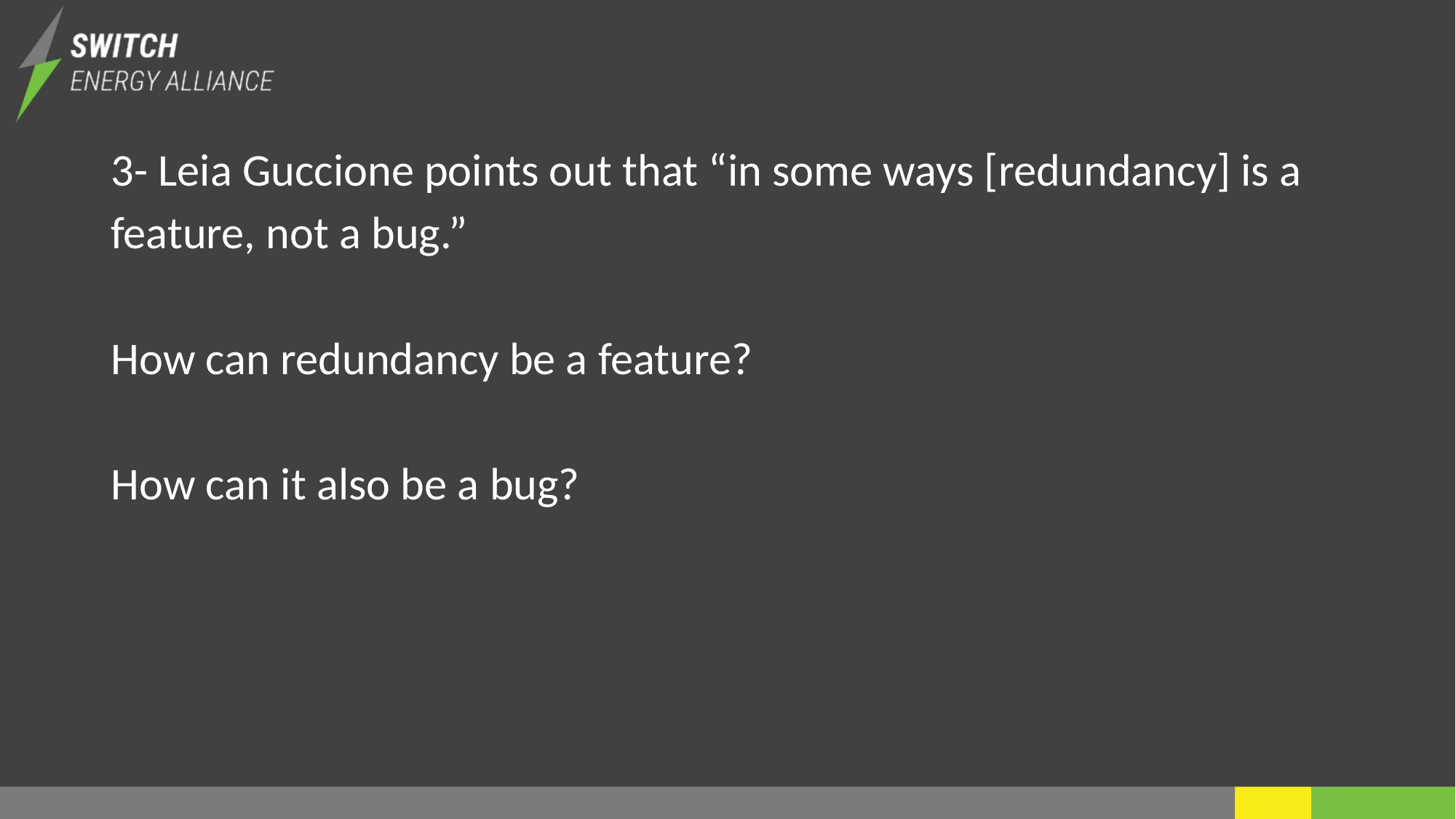

3- Leia Guccione points out that “in some ways [redundancy] is a feature, not a bug.”

How can redundancy be a feature?

How can it also be a bug?